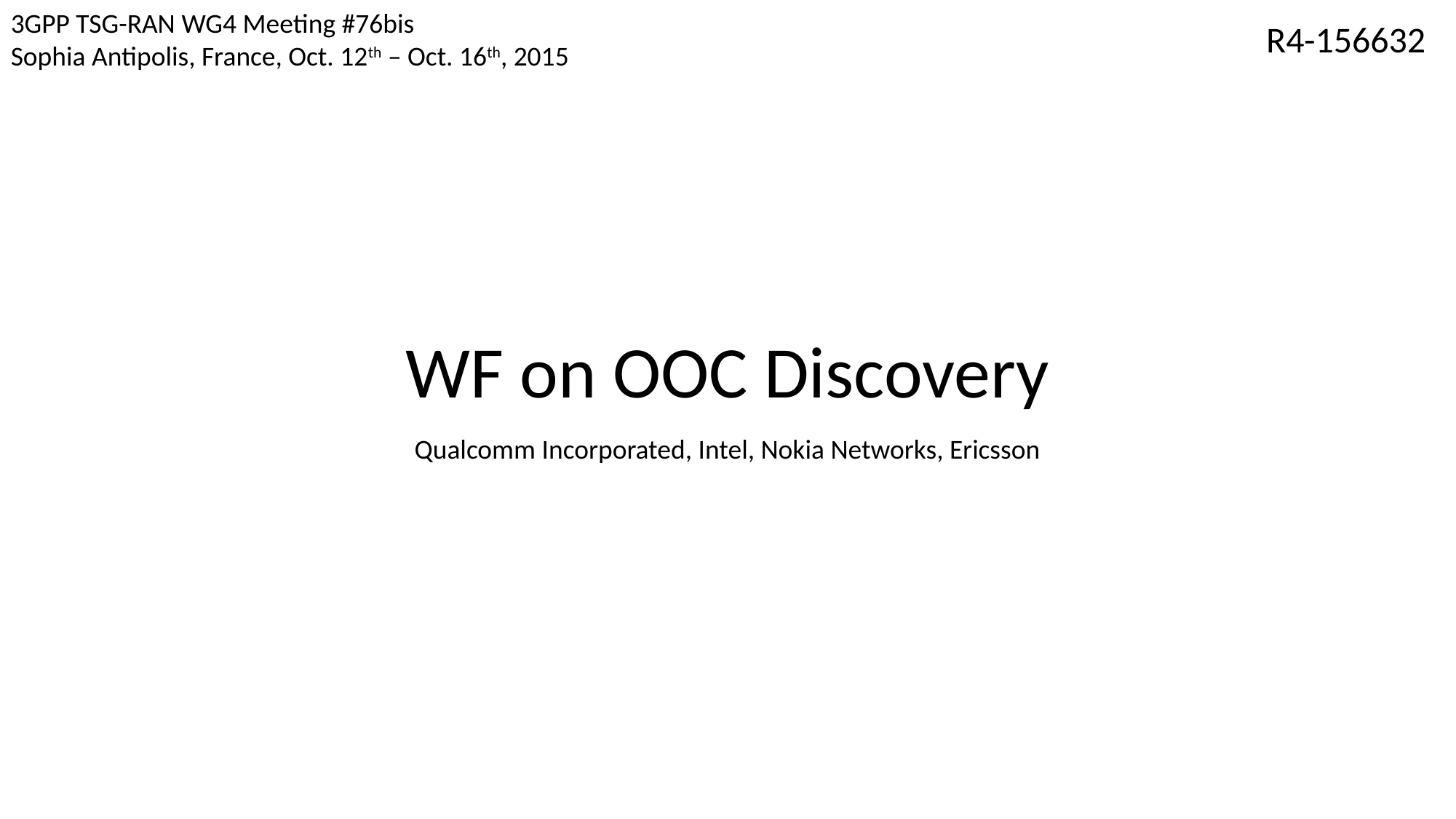

3GPP TSG-RAN WG4 Meeting #76bis
Sophia Antipolis, France, Oct. 12th – Oct. 16th, 2015
R4-156632
# WF on OOC Discovery
Qualcomm Incorporated, Intel, Nokia Networks, Ericsson